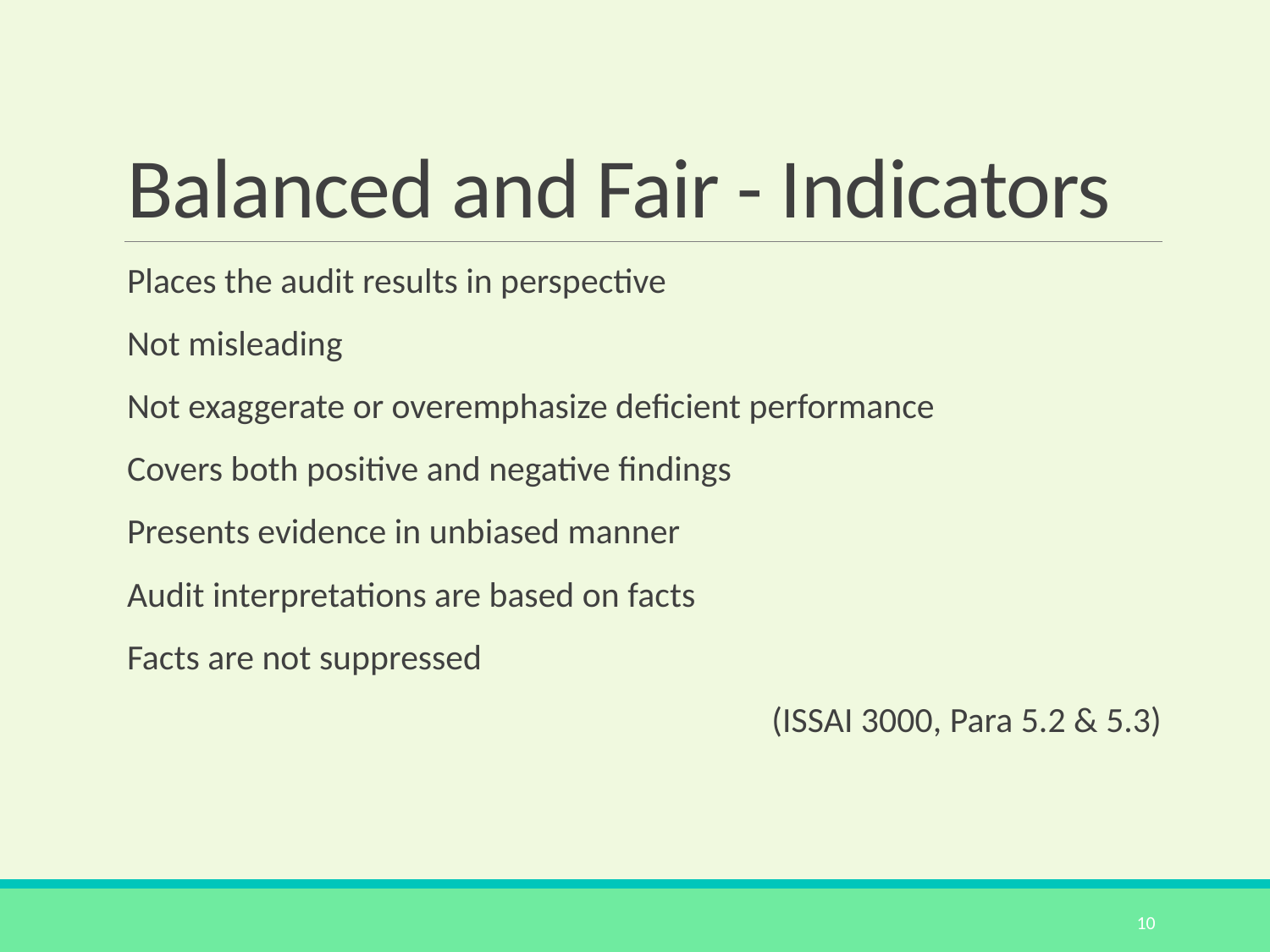

# Balanced and Fair - Indicators
Places the audit results in perspective
Not misleading
Not exaggerate or overemphasize deficient performance
Covers both positive and negative findings
Presents evidence in unbiased manner
Audit interpretations are based on facts
Facts are not suppressed
(ISSAI 3000, Para 5.2 & 5.3)
10